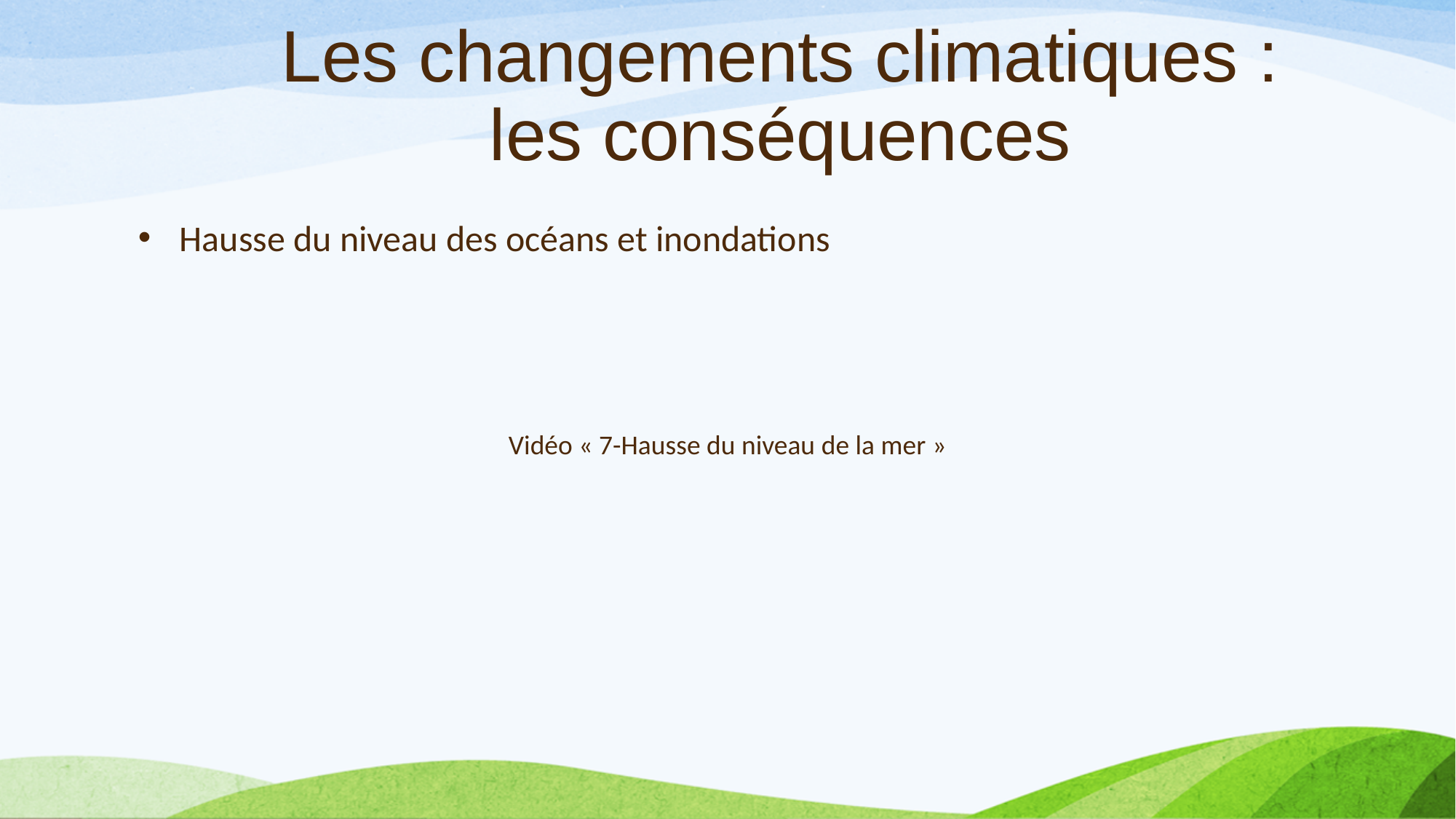

# Les changements climatiques : les conséquences
Hausse du niveau des océans et inondations

Vidéo « 7-Hausse du niveau de la mer »